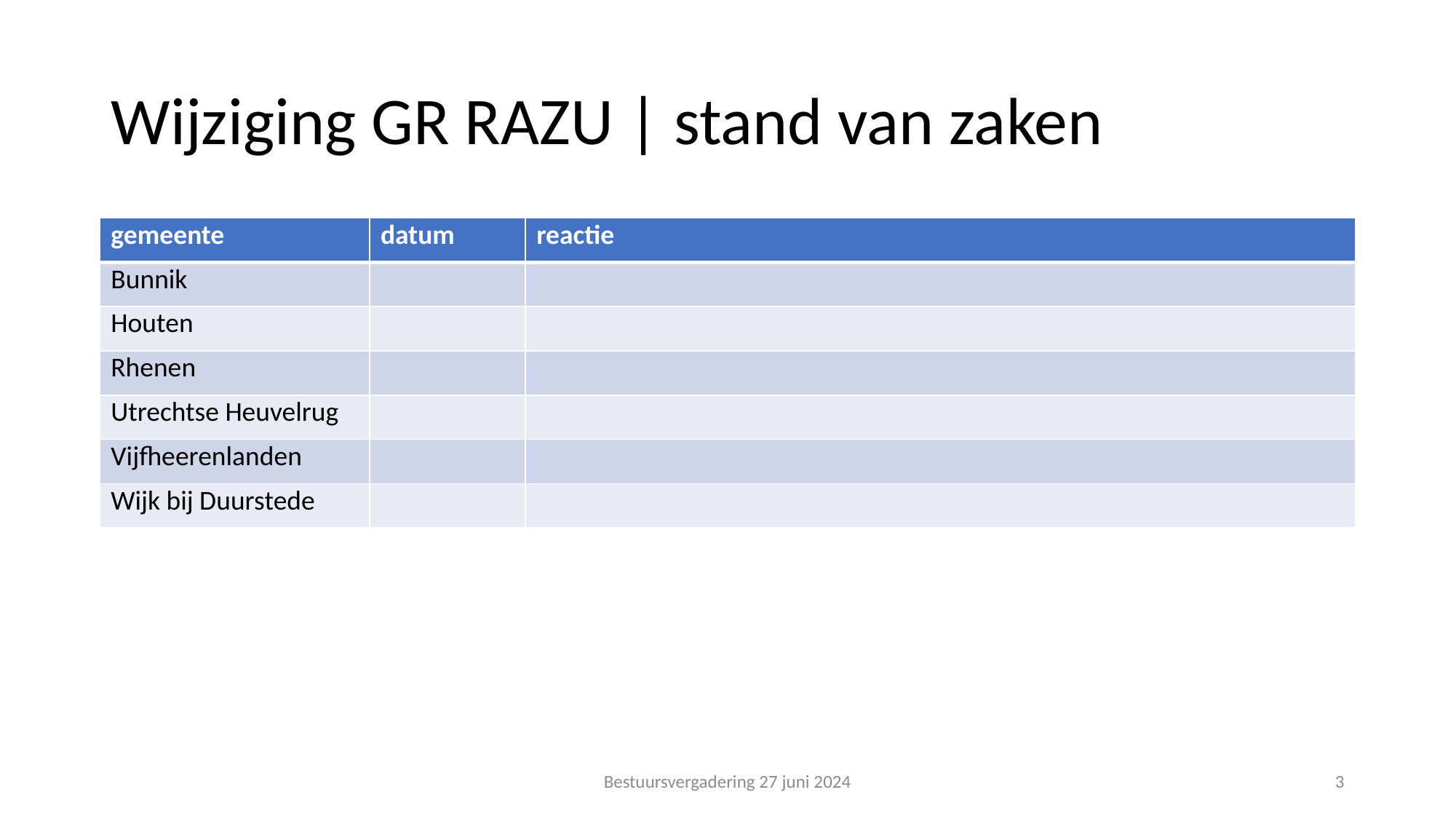

# Wijziging GR RAZU | stand van zaken
| gemeente | datum | reactie |
| --- | --- | --- |
| Bunnik |  |  |
| Houten |  |  |
| Rhenen |  |  |
| Utrechtse Heuvelrug |  |  |
| Vijfheerenlanden |  |  |
| Wijk bij Duurstede |  |  |
Bestuursvergadering 27 juni 2024
3